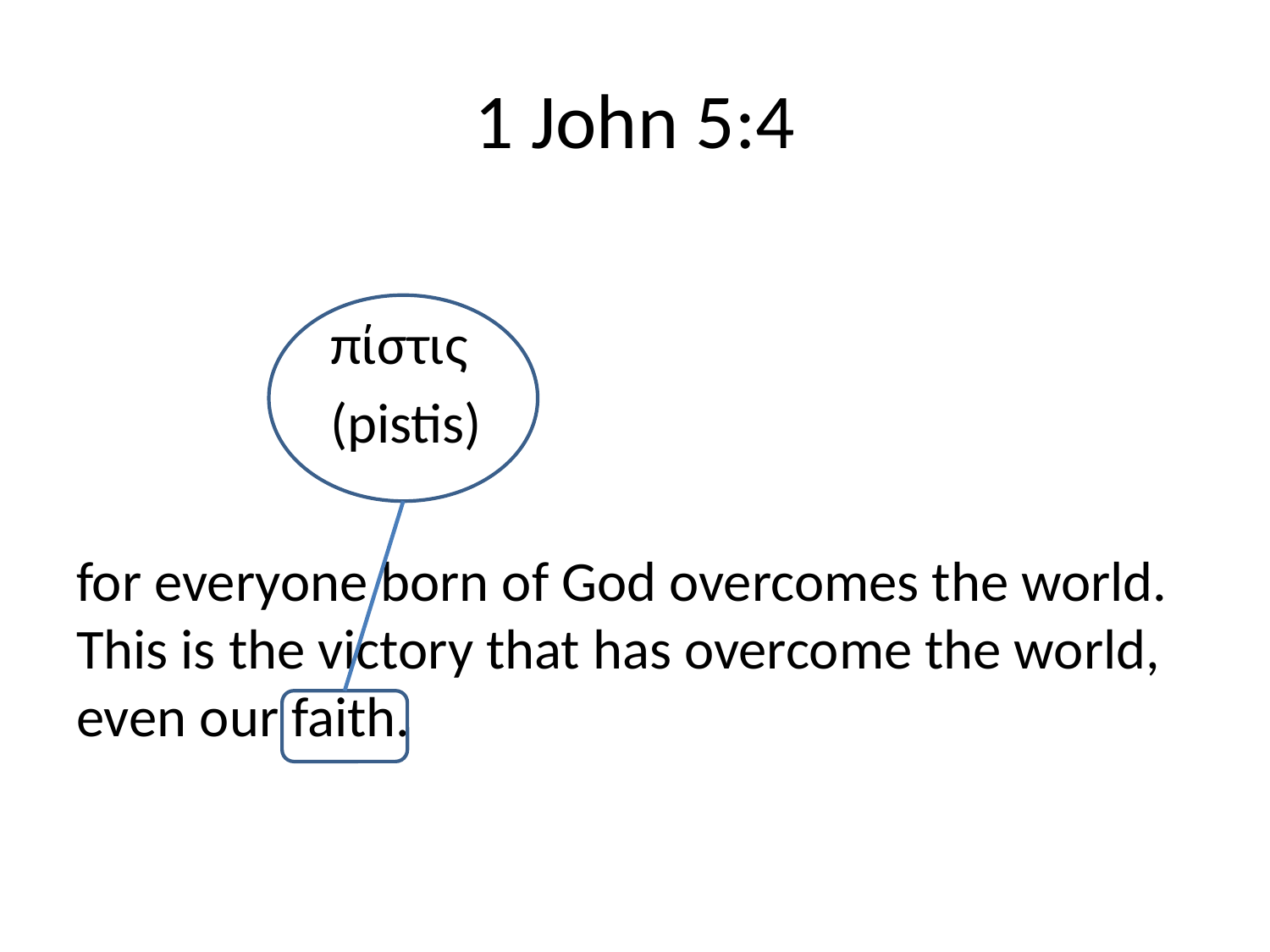

# 1 John 5:4

		πίστις
		(pistis)

for everyone born of God overcomes the world. This is the victory that has overcome the world, even our faith.